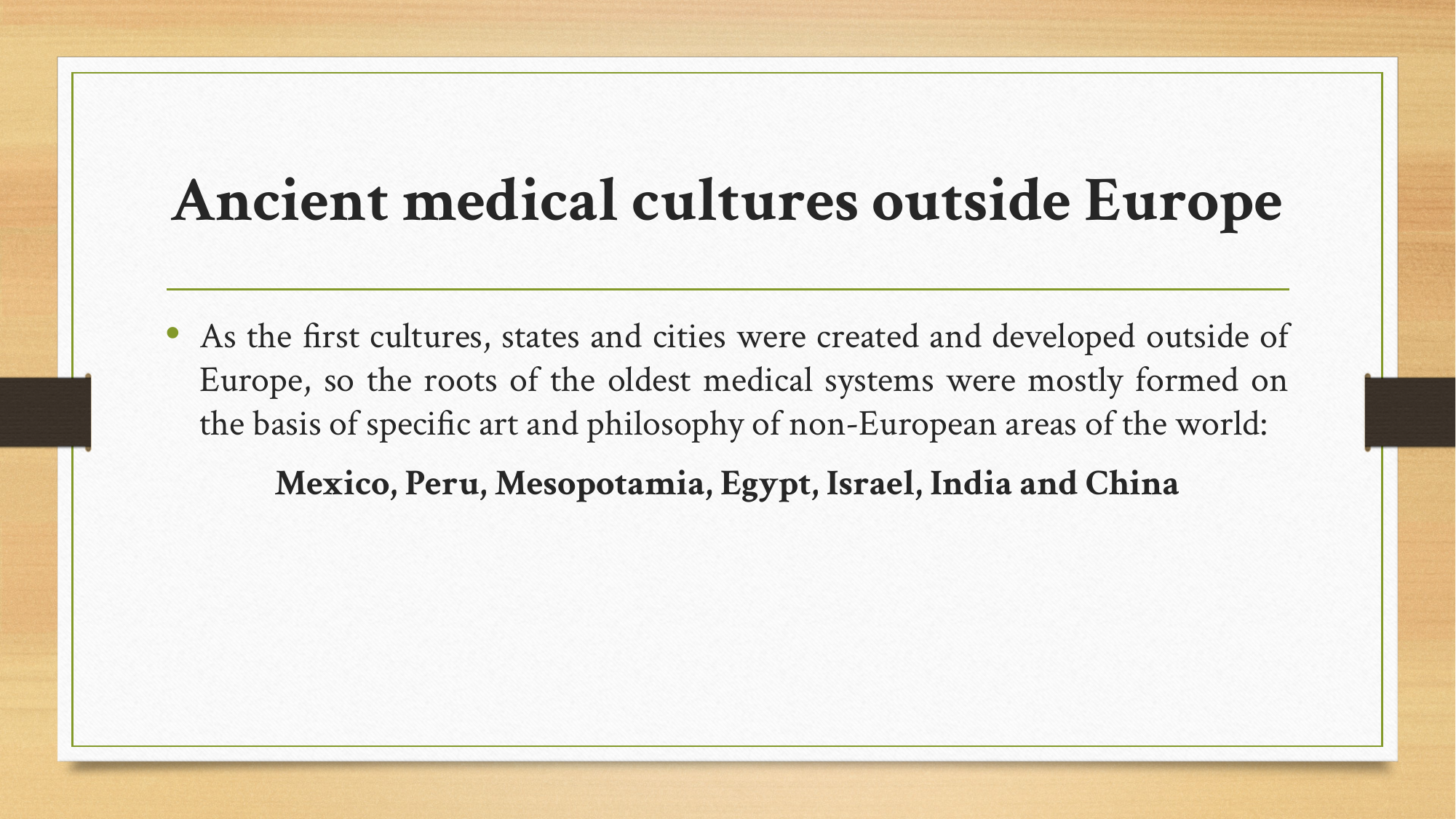

# Ancient medical cultures outside Europe
As the first cultures, states and cities were created and developed outside of Europe, so the roots of the oldest medical systems were mostly formed on the basis of specific art and philosophy of non-European areas of the world:
Mexico, Peru, Mesopotamia, Egypt, Israel, India and China